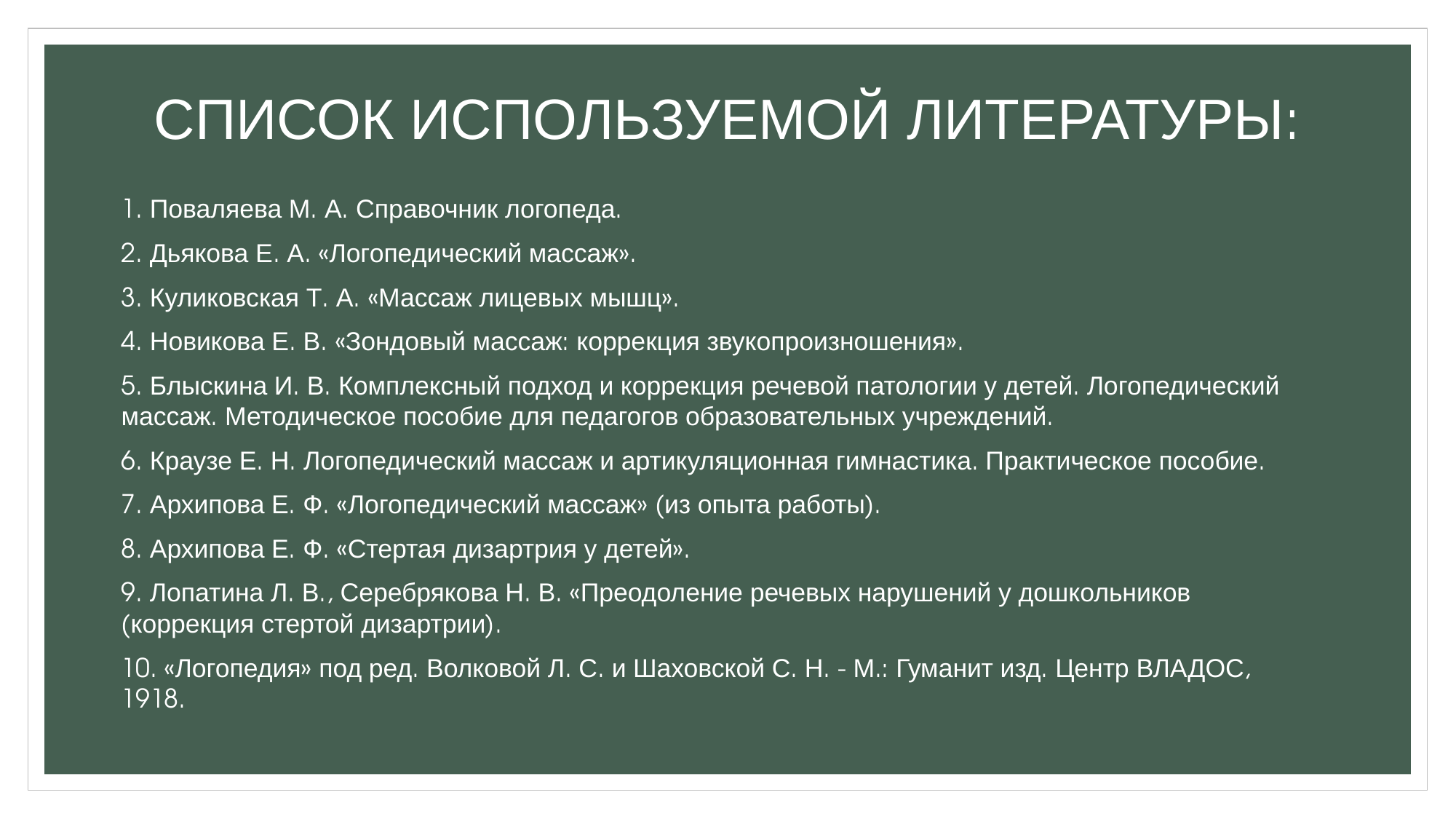

# СПИСОК ИСПОЛЬЗУЕМОЙ ЛИТЕРАТУРЫ:
1. Поваляева М. А. Справочник логопеда.
2. Дьякова Е. А. «Логопедический массаж».
3. Куликовская Т. А. «Массаж лицевых мышц».
4. Новикова Е. В. «Зондовый массаж: коррекция звукопроизношения».
5. Блыскина И. В. Комплексный подход и коррекция речевой патологии у детей. Логопедический массаж. Методическое пособие для педагогов образовательных учреждений.
6. Краузе Е. Н. Логопедический массаж и артикуляционная гимнастика. Практическое пособие.
7. Архипова Е. Ф. «Логопедический массаж» (из опыта работы).
8. Архипова Е. Ф. «Стертая дизартрия у детей».
9. Лопатина Л. В., Серебрякова Н. В. «Преодоление речевых нарушений у дошкольников (коррекция стертой дизартрии).
10. «Логопедия» под ред. Волковой Л. С. и Шаховской С. Н. - М.: Гуманит изд. Центр ВЛАДОС, 1918.